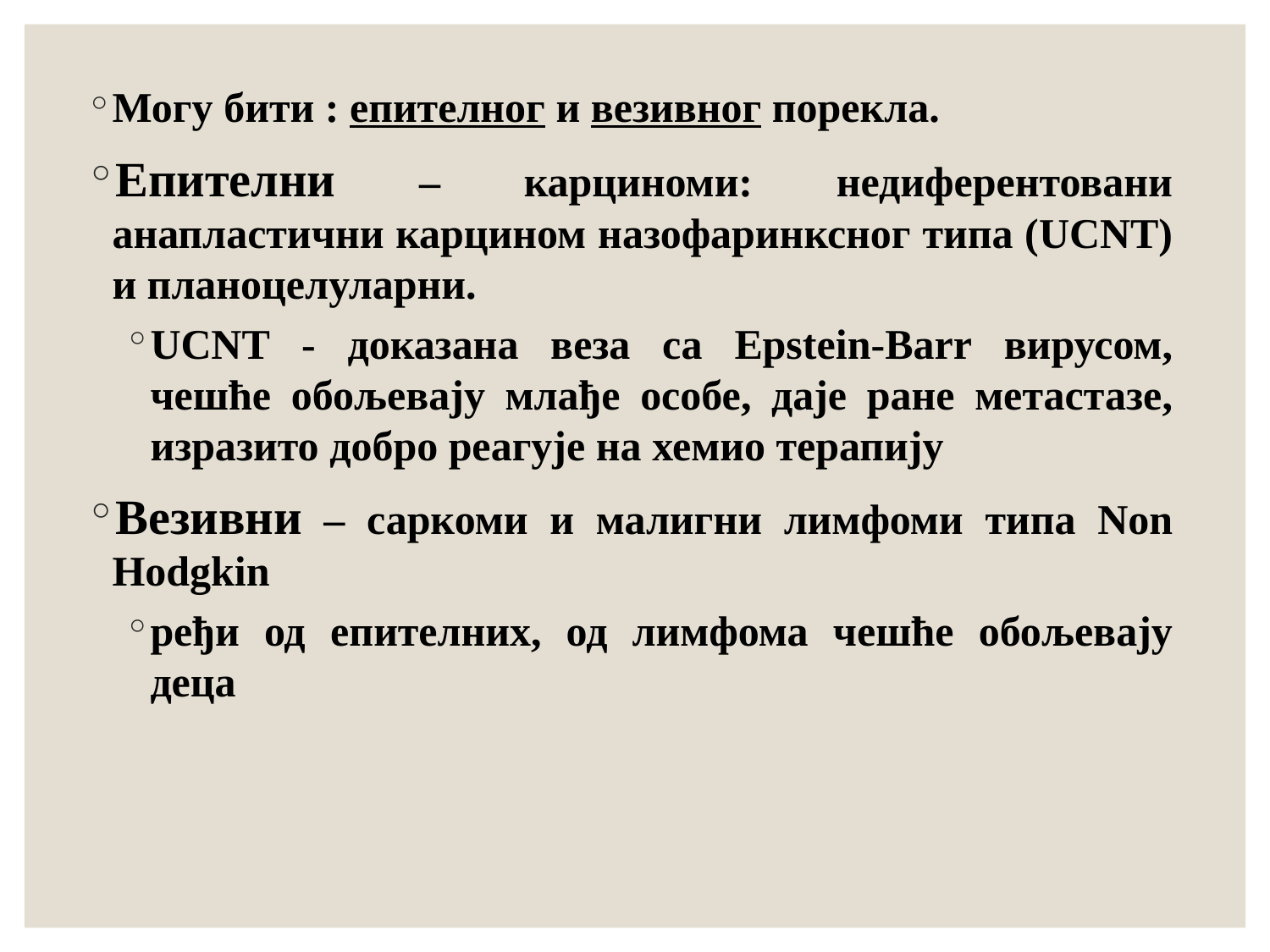

Могу бити : епителног и везивног порекла.
Епителни – карциноми: недиферентовани анапластични карцином назофаринксног типа (UCNT) и планоцелуларни.
UCNT - доказана веза са Epstein-Barr вирусом, чешће обољевају млађе особе, даје ране метастазе, изразито добро реагује на хемио терапију
Везивни – саркоми и малигни лимфоми типа Non Hodgkin
ређи од епителних, од лимфома чешће обољевају деца